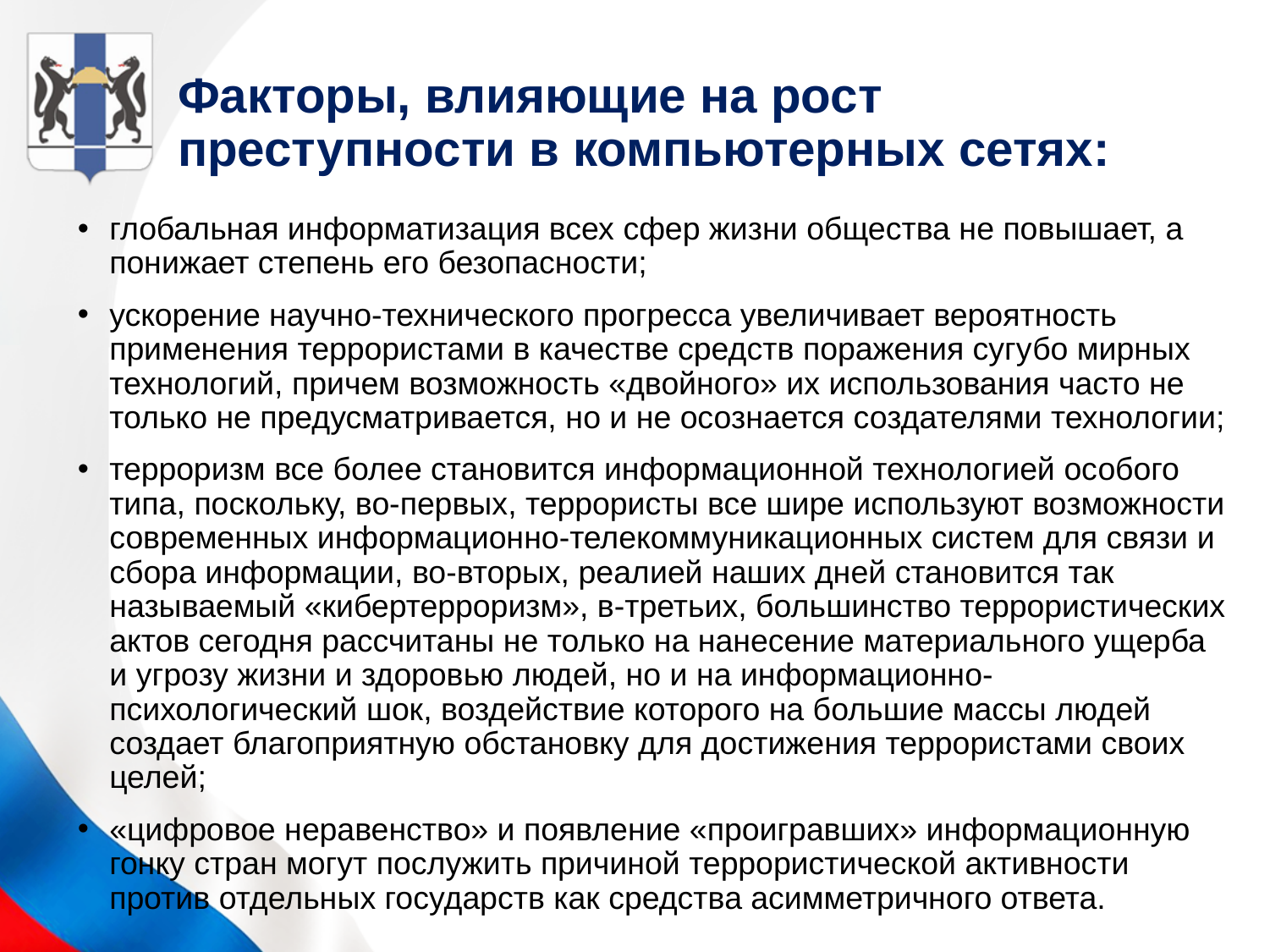

факторы, влияющие на рост преступности в компьютерных сетях :

– глобальная информатизация всех сфер жизни общества не повышает, а понижает степень его безопасности;
– ускорение научно-технического прогресса увеличивает вероятность применения террористами в качестве средств поражения сугубо мирных технологий, причем возможность “двойного” их использования часто не только не предусматривается, но и не осознается создателями технологии;
– терроризм все более становится информационной технологией особого типа, поскольку, во-первых, террористы все шире используют возможности современных информационно-телекоммуникационных систем для связи и сбора информации, во-вторых, реалией наших дней становится так называемый “кибертерроризм”, в-третьих, большинство террористических актов сейчас рассчитаны не только на нанесение материального ущерба и угрозу жизни и здоровью людей, но и на информационно-психологический шок, воздействие которого на большие массы людей создает благоприятную обстановку для достижения террористами своих целей;
– “цифровое неравенство” и появление “проигравших” информационную гонку стран могут послужить причиной террористической активности против отдельных государств, как средство асимметричного ответа.
# Факторы, влияющие на рост преступности в компьютерных сетях:
глобальная информатизация всех сфер жизни общества не повышает, а понижает степень его безопасности;
ускорение научно-технического прогресса увеличивает вероятность применения террористами в качестве средств поражения сугубо мирных технологий, причем возможность «двойного» их использования часто не только не предусматривается, но и не осознается создателями технологии;
терроризм все более становится информационной технологией особого типа, поскольку, во-первых, террористы все шире используют возможности современных информационно-телекоммуникационных систем для связи и сбора информации, во-вторых, реалией наших дней становится так называемый «кибертерроризм», в-третьих, большинство террористических актов сегодня рассчитаны не только на нанесение материального ущерба и угрозу жизни и здоровью людей, но и на информационно-психологический шок, воздействие которого на большие массы людей создает благоприятную обстановку для достижения террористами своих целей;
«цифровое неравенство» и появление «проигравших» информационную гонку стран могут послужить причиной террористической активности против отдельных государств как средства асимметричного ответа.